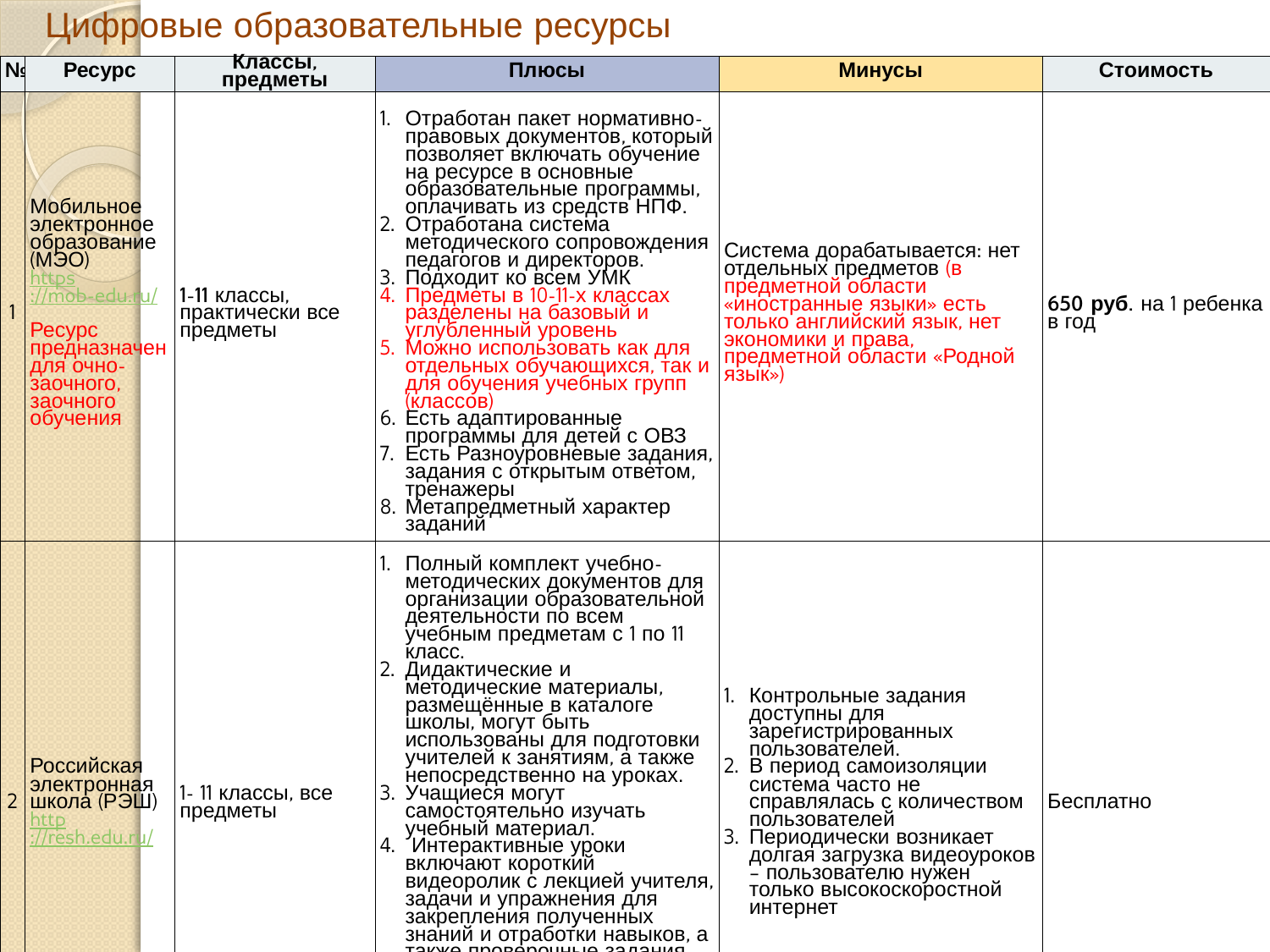

# Цифровые образовательные ресурсы
| № | Ресурс | Классы, предметы | Плюсы | Минусы | Стоимость |
| --- | --- | --- | --- | --- | --- |
| 1 | Мобильное электронное образование (МЭО) https://mob-edu.ru/ Ресурс предназначен для очно-заочного, заочного обучения | 1-11 классы, практически все предметы | Отработан пакет нормативно-правовых документов, который позволяет включать обучение на ресурсе в основные образовательные программы, оплачивать из средств НПФ. Отработана система методического сопровождения педагогов и директоров. Подходит ко всем УМК Предметы в 10-11-х классах разделены на базовый и углубленный уровень Можно использовать как для отдельных обучающихся, так и для обучения учебных групп (классов) Есть адаптированные программы для детей с ОВЗ Есть Разноуровневые задания, задания с открытым ответом, тренажеры Метапредметный характер заданий | Система дорабатывается: нет отдельных предметов (в предметной области «иностранные языки» есть только английский язык, нет экономики и права, предметной области «Родной язык») | 650 руб. на 1 ребенка в год |
| 2 | Российская электронная школа (РЭШ) http://resh.edu.ru/ | 1- 11 классы, все предметы | Полный комплект учебно-методических документов для организации образовательной деятельности по всем учебным предметам с 1 по 11 класс. Дидактические и методические материалы, размещённые в каталоге школы, могут быть использованы для подготовки учителей к занятиям, а также непосредственно на уроках. Учащиеся могут самостоятельно изучать учебный материал. Интерактивные уроки включают короткий видеоролик с лекцией учителя, задачи и упражнения для закрепления полученных знаний и отработки навыков, а также проверочные задания для контроля усвоения материала. Упражнения и задачи можно проходить неограниченное количество раз, они не предполагают оценивания. | Контрольные задания доступны для зарегистрированных пользователей. В период самоизоляции система часто не справлялась с количеством пользователей Периодически возникает долгая загрузка видеоуроков – пользователю нужен только высокоскоростной интернет | Бесплатно |